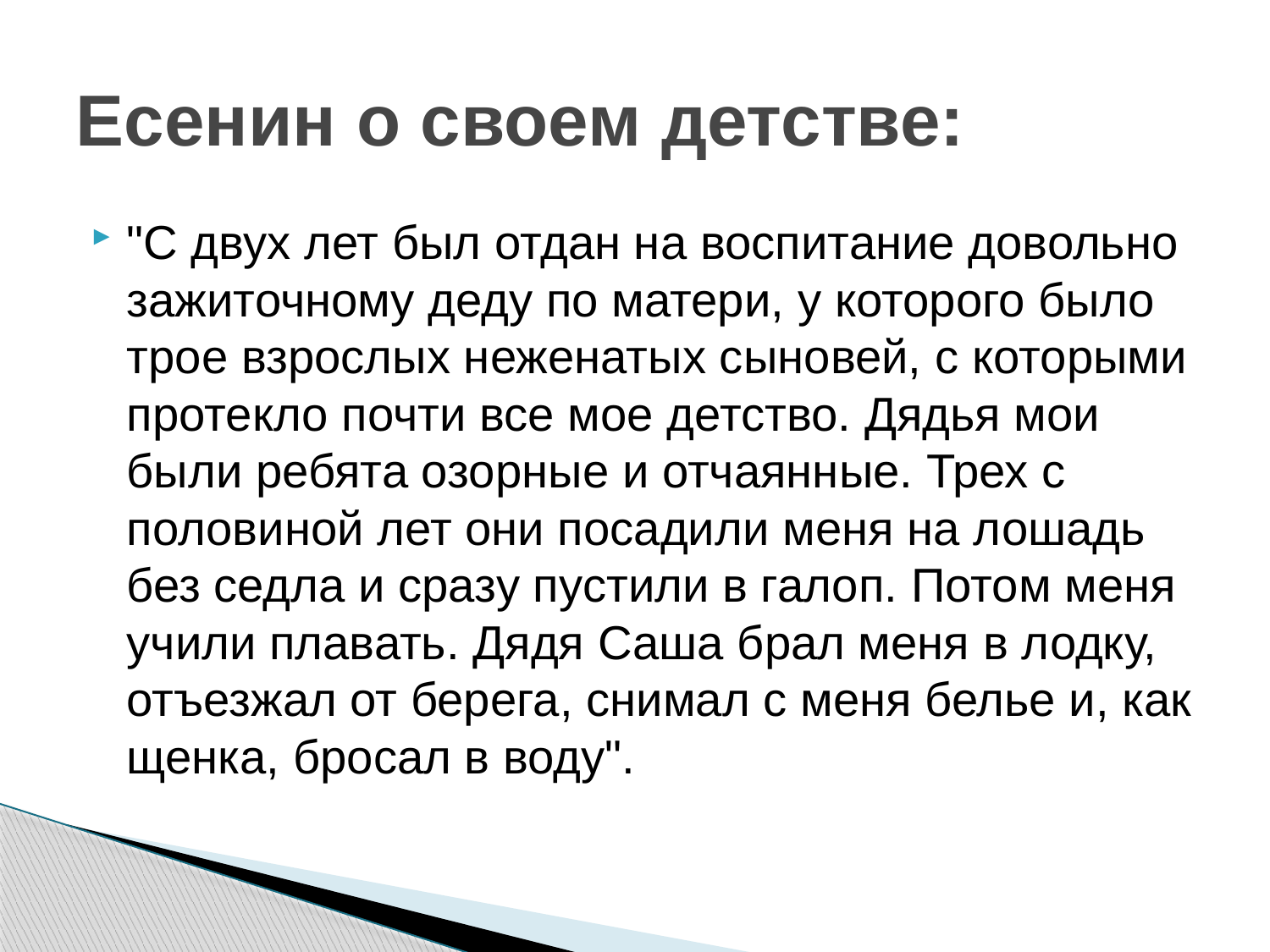

# Есенин о своем детстве:
"С двух лет был отдан на воспитание довольно зажиточному деду по матери, у которого было трое взрослых неженатых сыновей, с которыми протекло почти все мое детство. Дядья мои были ребята озорные и отчаянные. Трех с половиной лет они посадили меня на лошадь без седла и сразу пустили в галоп. Потом меня учили плавать. Дядя Саша брал меня в лодку, отъезжал от берега, снимал с меня белье и, как щенка, бросал в воду".